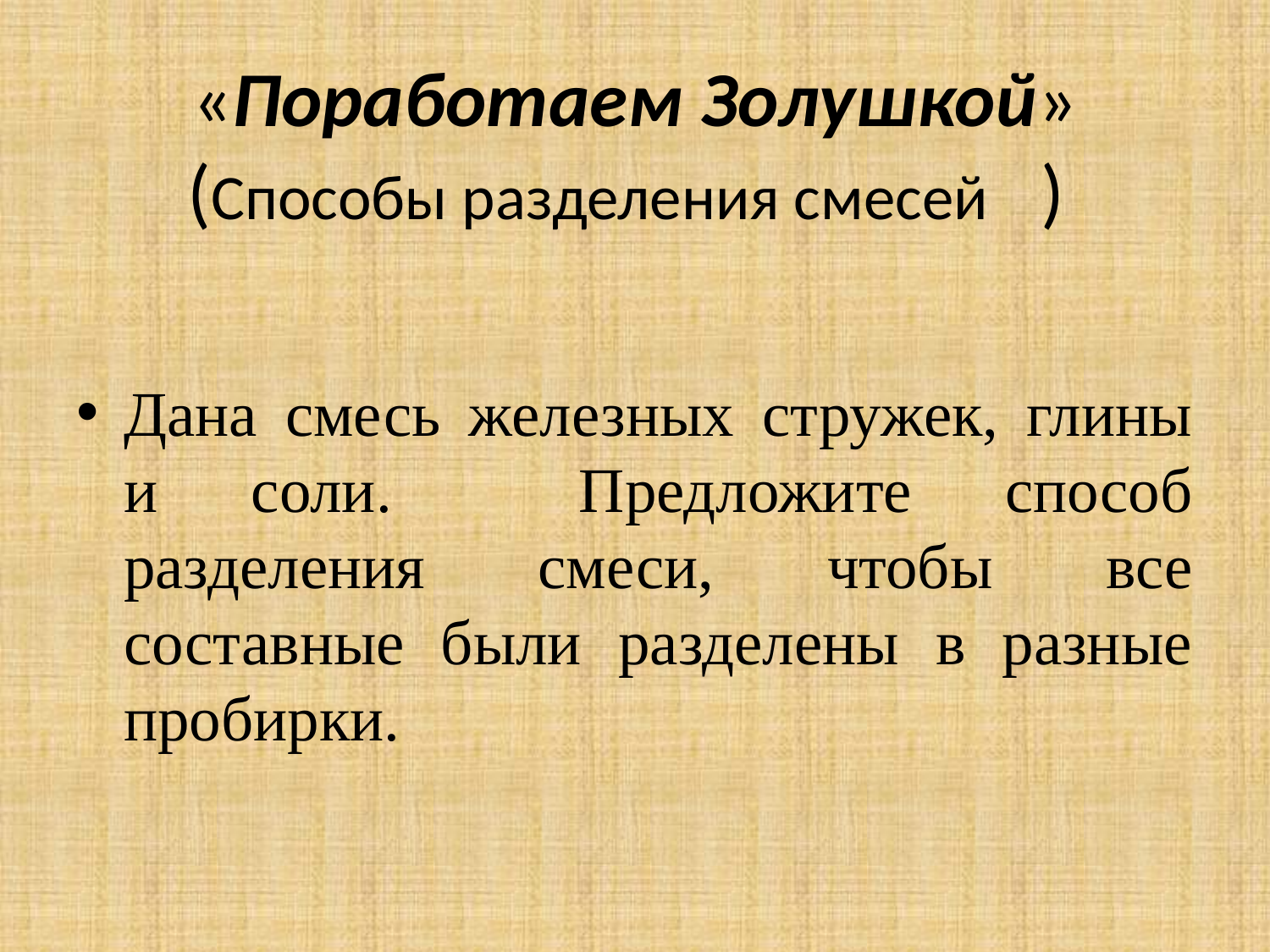

# «Поработаем Золушкой» (Способы разделения смесей   )
Дана смесь железных стружек, глины и соли.  Предложите способ разделения смеси, чтобы все составные были разделены в разные пробирки.